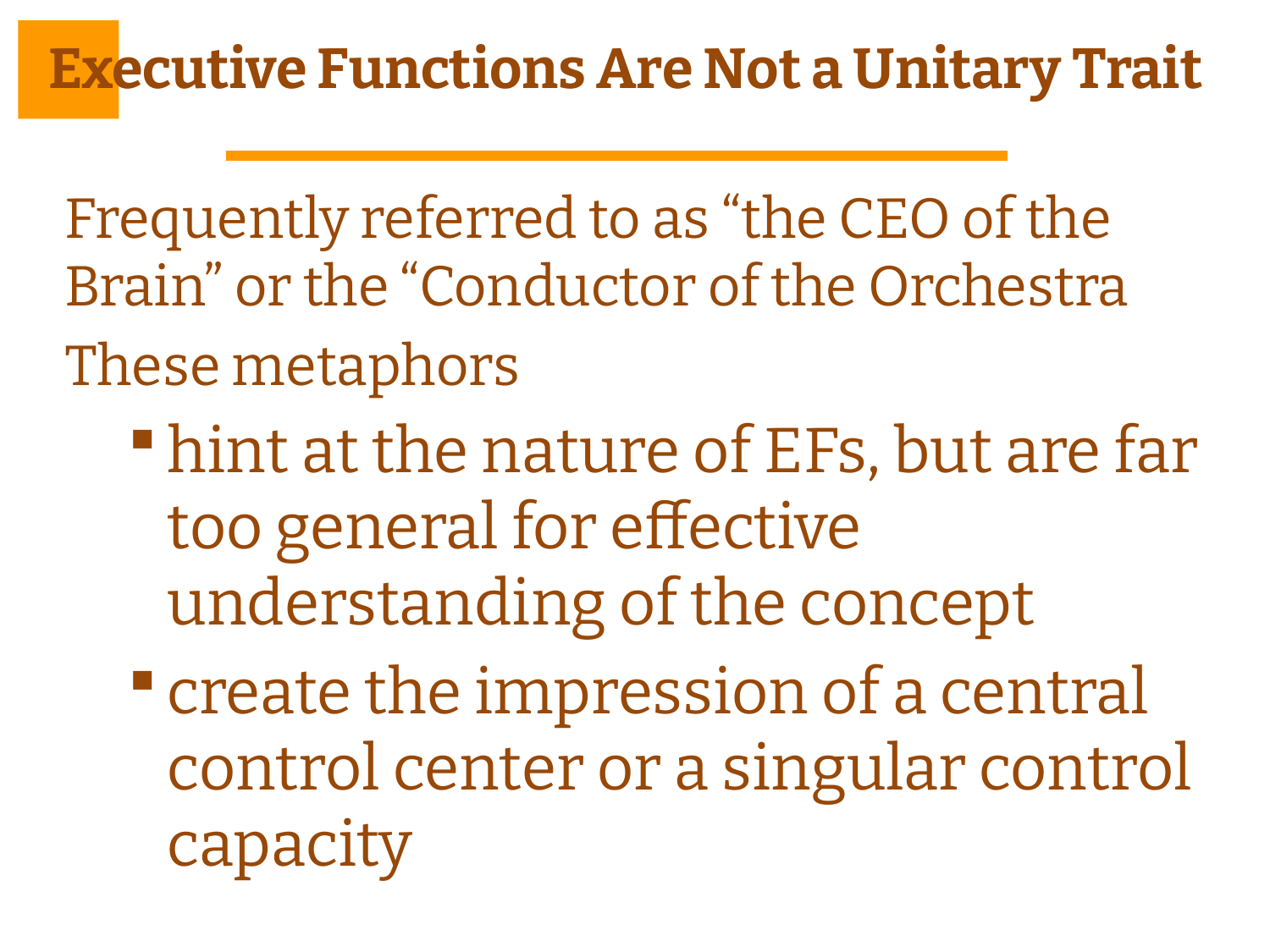

# Executive Functions Are Not a Unitary Trait

Frequently referred to as “the CEO of the Brain” or the “Conductor of the Orchestra
These metaphors
hint at the nature of EFs, but are far too general for effective understanding of the concept
create the impression of a central control center or a singular control capacity